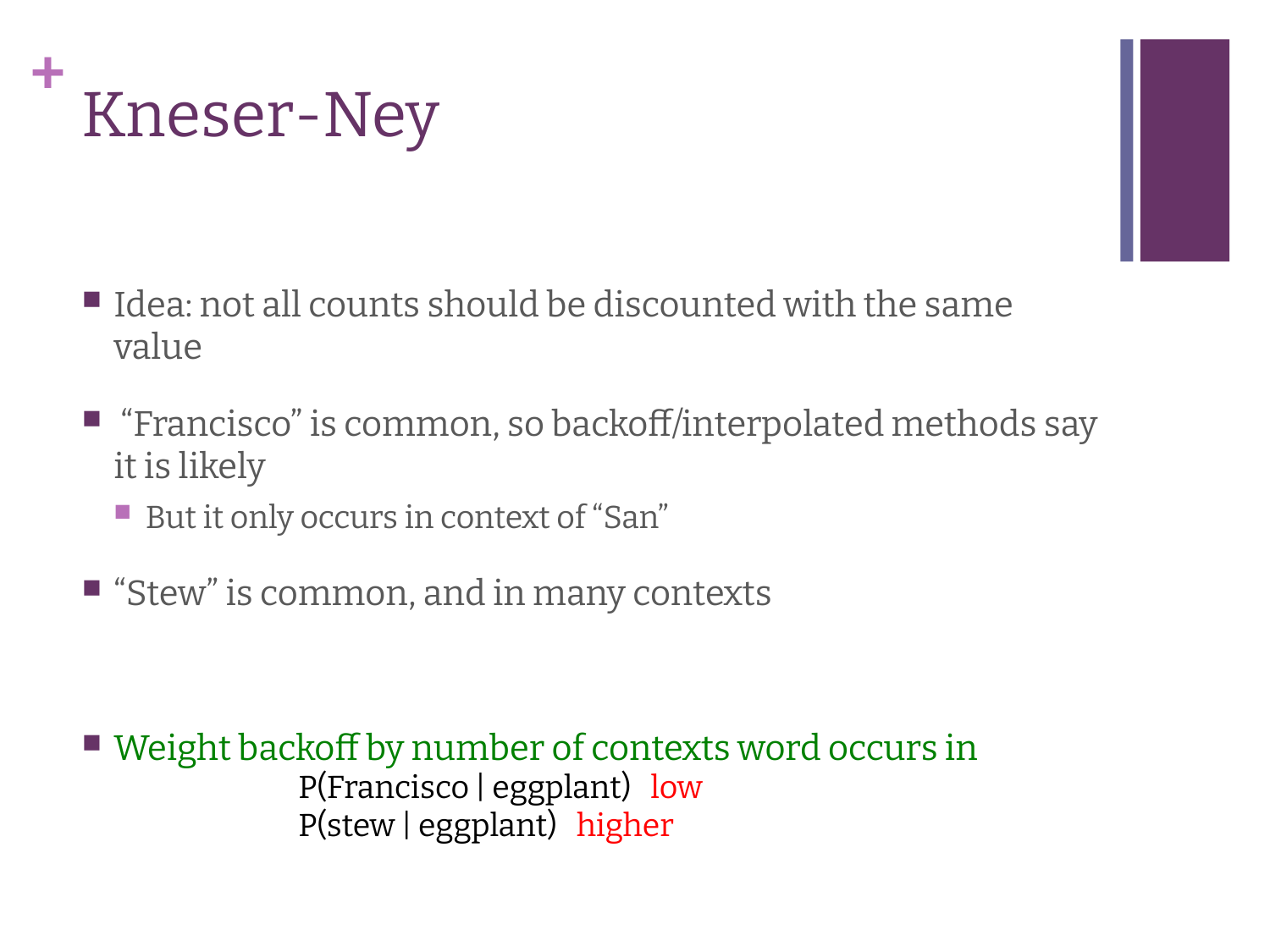

# Kneser-Ney
Idea: not all counts should be discounted with the same value
 “Francisco” is common, so backoff/interpolated methods say it is likely
But it only occurs in context of “San”
“Stew” is common, and in many contexts

Weight backoff by number of contexts word occurs in

P(Francisco | eggplant)   low
P(stew | eggplant)   higher